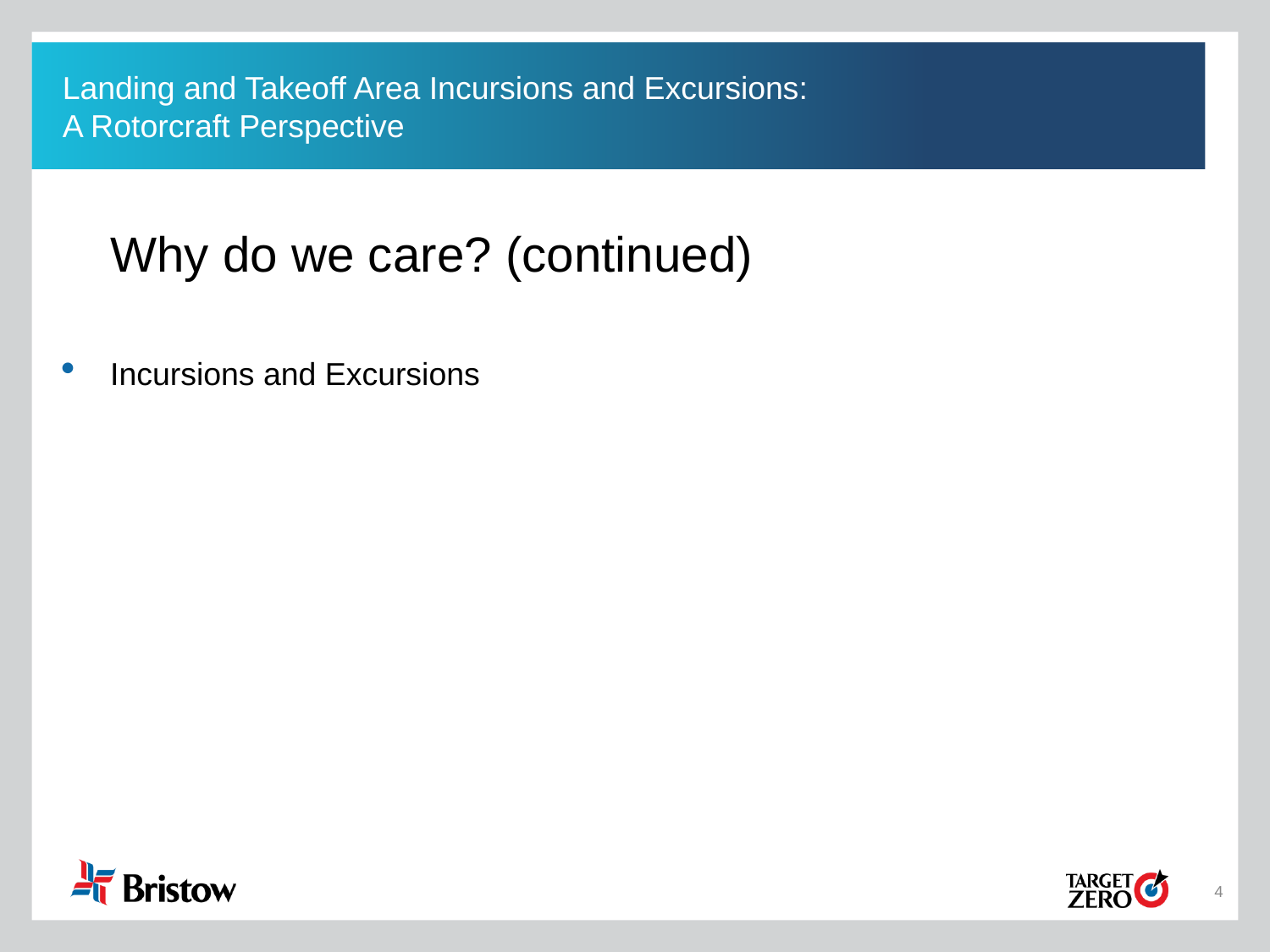

Landing and Takeoff Area Incursions and Excursions:
A Rotorcraft Perspective
	Why do we care? (continued)

Incursions and Excursions